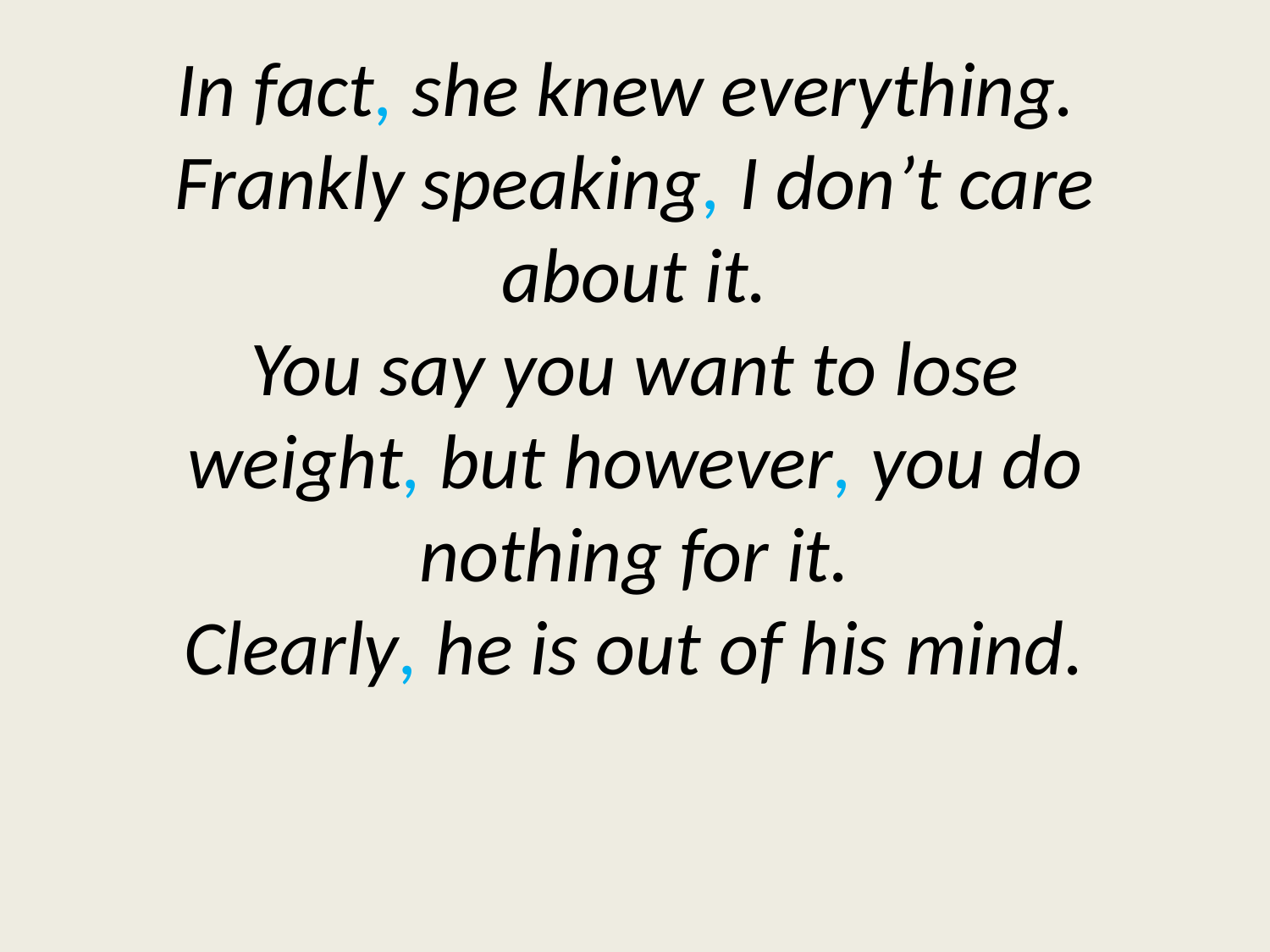

# In fact, she knew everything.  Frankly speaking, I don’t care about it. You say you want to lose weight, but however, you do nothing for it. Clearly, he is out of his mind.